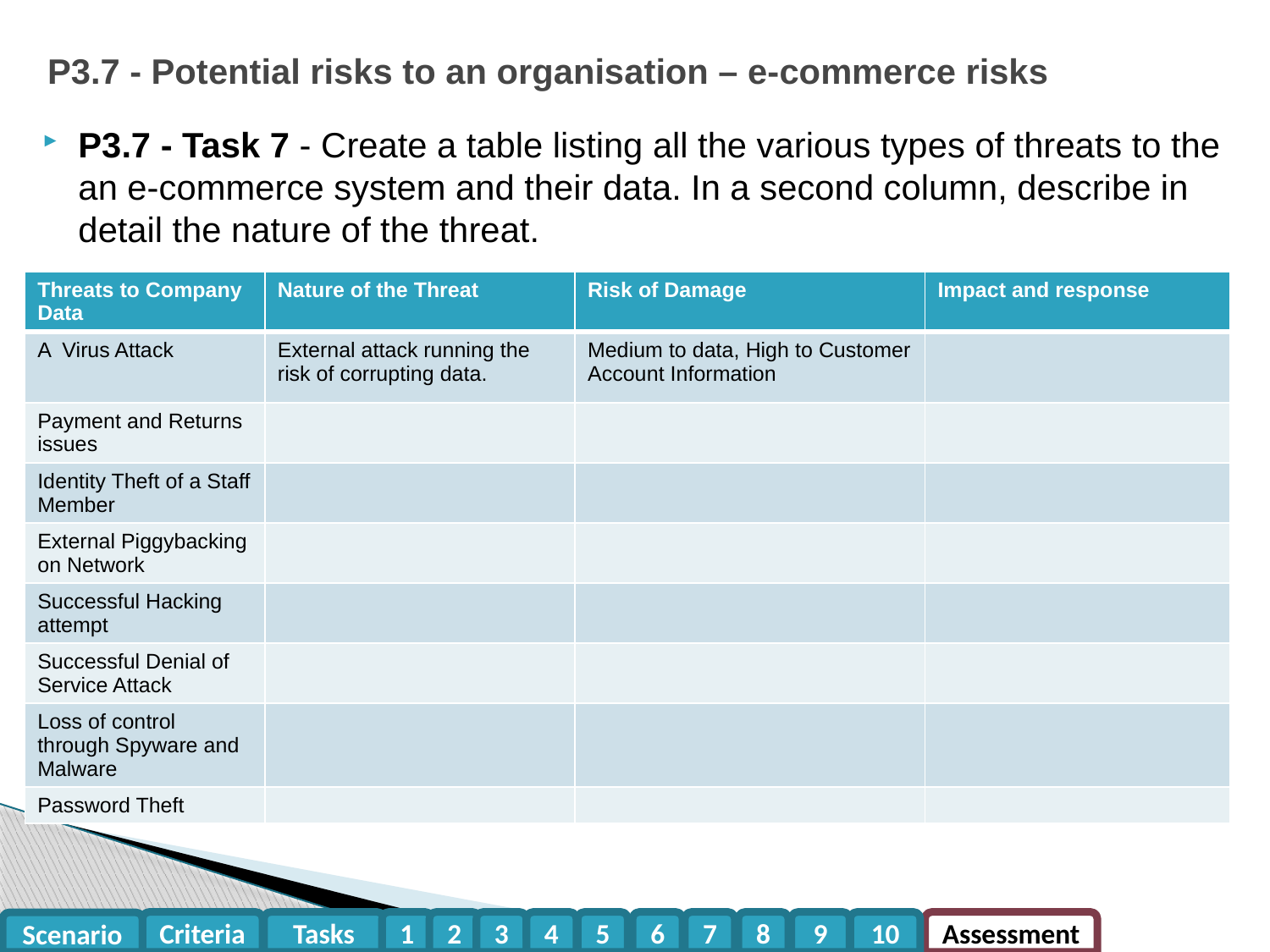

# P3.7 - Potential risks to an organisation – e-commerce risks
P3.7 - Task 7 - Create a table listing all the various types of threats to the an e-commerce system and their data. In a second column, describe in detail the nature of the threat.

| Threats to Company Data | Nature of the Threat | Risk of Damage | Impact and response |
| --- | --- | --- | --- |
| A Virus Attack | External attack running the risk of corrupting data. | Medium to data, High to Customer Account Information |  |
| Payment and Returns issues |  |  |  |
| Identity Theft of a Staff Member |  |  |  |
| External Piggybacking on Network |  |  |  |
| Successful Hacking attempt |  |  |  |
| Successful Denial of Service Attack |  |  |  |
| Loss of control through Spyware and Malware |  |  |  |
| Password Theft |  |  |  |